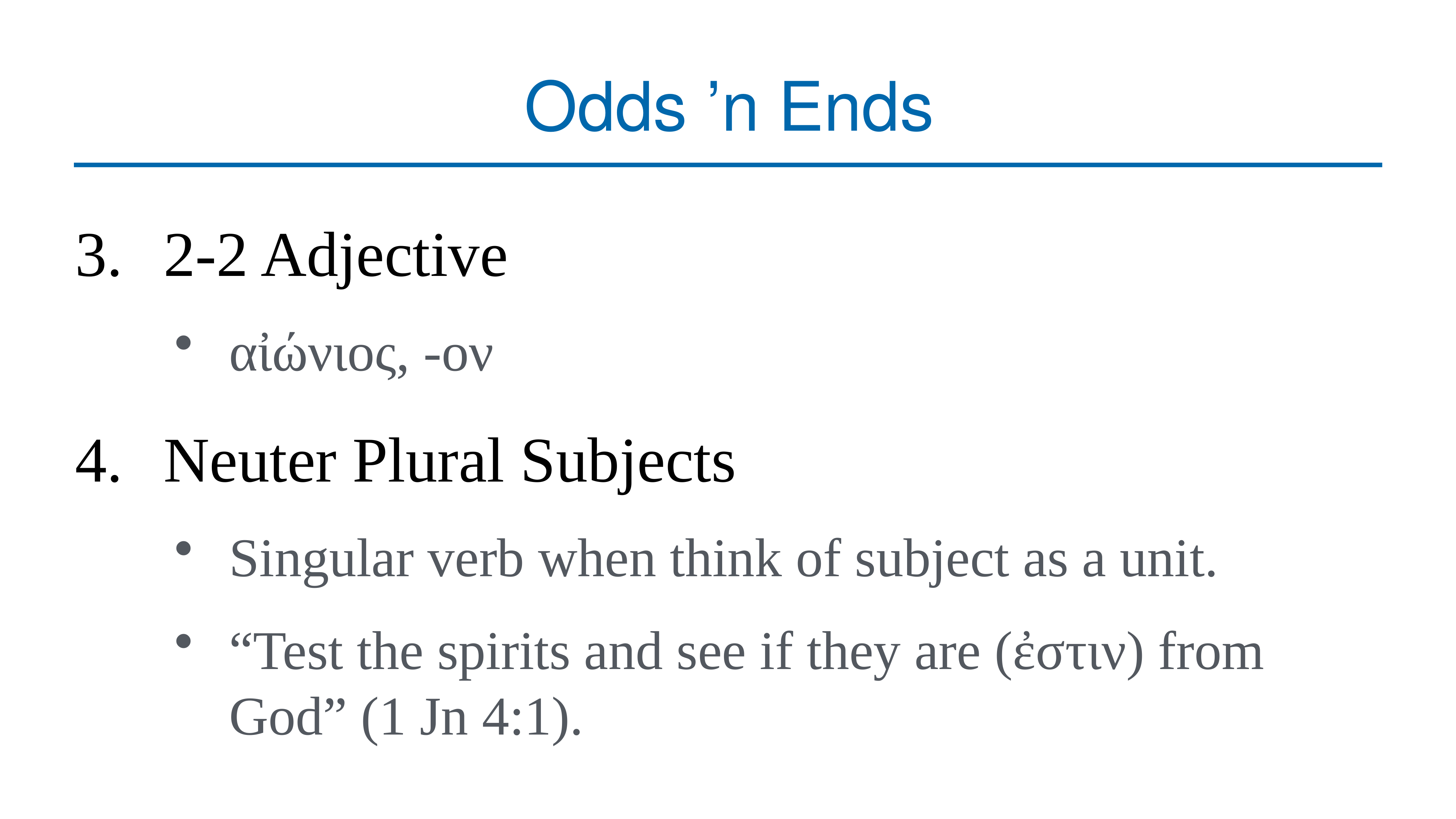

# Odds ’n Ends
2-2 Adjective
αἰώνιος, -ον
Neuter Plural Subjects
Singular verb when think of subject as a unit.
“Test the spirits and see if they are (ἐστιν) from God” (1 Jn 4:1).